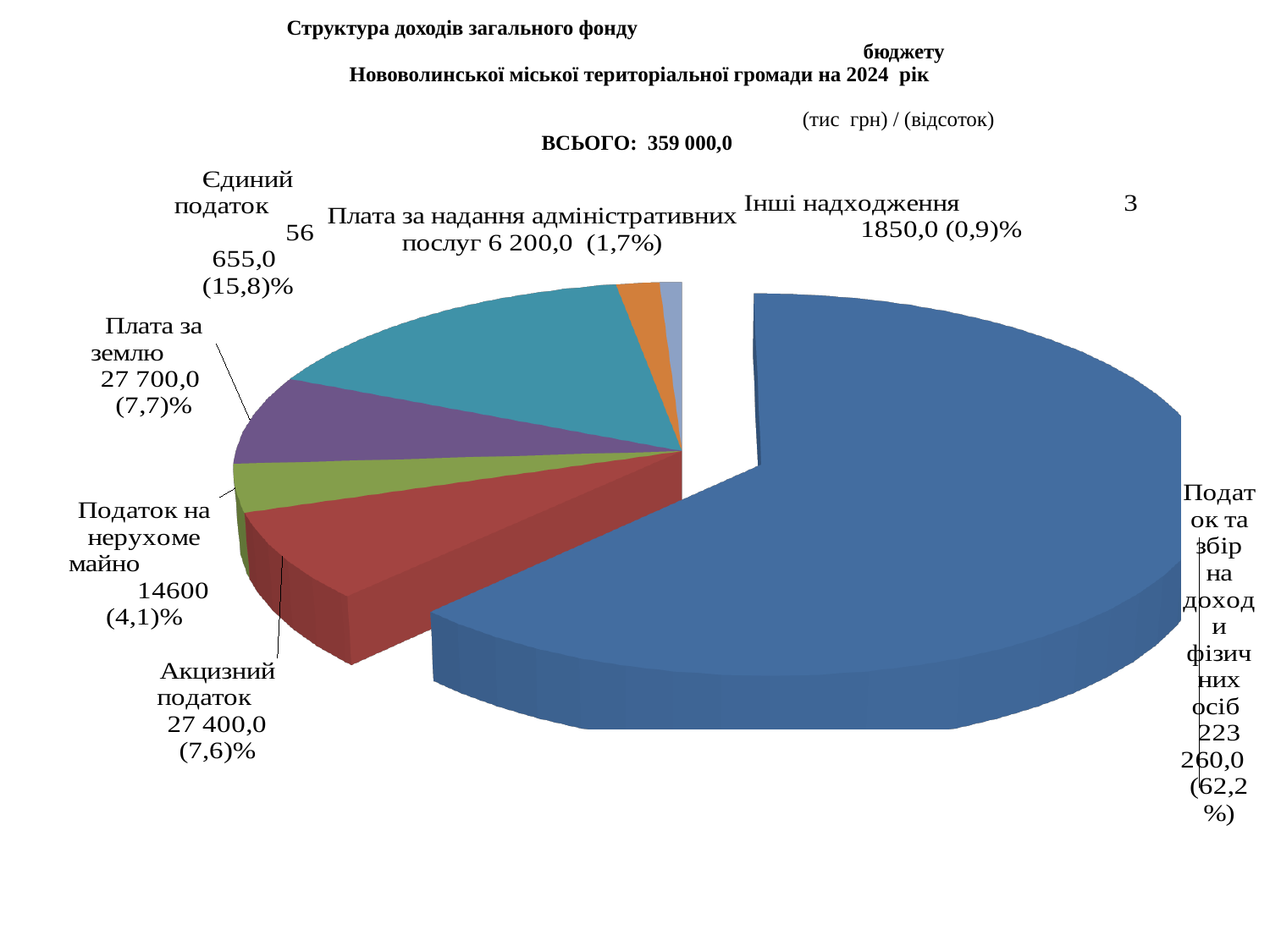

| Структура доходів загального фонду бюджету Нововолинської міської територіальної громади на 2024 рік |  |  |  |  |  |  |  |  |  |  |  |  |  |  |  |  |  |  |
| --- | --- | --- | --- | --- | --- | --- | --- | --- | --- | --- | --- | --- | --- | --- | --- | --- | --- | --- |
|  |  |  |  |  |  |  |  |  |  |  |  |  |  |  |  |  |  |  |
| (тис грн) / (відсоток) |  |  |  |  |  |  |  |  |  |  |  |  |  |  |  |  |  |  |
| ВСЬОГО: 359 000,0 |  |  |  |  |  |  |  |  |  |  |  |  |  |  |  |  |  |  |
|  |  |  |  |  |  |  |  |  |  |  |  |  |  |  |  |  |  |  |
|  |  |  |  |  |  |  |  |  |  |  |  |  |  |  |  |  |  |  |
|  |  |  |  |  |  |  |  |  |  |  |  |  |  |  |  |  |  |  |
|  |  |  |  |  |  |  |  |  |  |  |  |  |  |  |  |  |  |  |
|  |  |  |  |  |  |  |  |  |  |  |  |  |  |  |  |  |  |  |
|  |  |  |  |  |  |  |  |  |  |  |  |  |  |  |  |  |  |  |
|  |  |  |  |  |  |  |  |  |  |  |  |  |  |  |  |  |  |  |
|  |  |  |  |  |  |  |  |  |  |  |  |  |  |  |  |  |  |  |
|  |  |  |  |  |  |  |  |  |  |  |  |  |  |  |  |  |  |  |
|  |  |  |  |  |  |  |  |  |  |  |  |  |  |  |  |  |  |  |
|  |  |  |  |  |  |  |  |  |  |  |  |  |  |  |  |  |  |  |
|  |  |  |  |  |  |  |  |  |  |  |  |  |  |  |  |  |  |  |
|  |  |  |  |  |  |  |  |  |  |  |  |  |  |  |  |  |  |  |
|  |  |  |  |  |  |  |  |  |  |  |  |  |  |  |  |  |  |  |
|  |  |  |  |  |  |  |  |  |  |  |  |  |  |  |  |  |  |  |
|  |  |  |  |  |  |  |  |  |  |  |  |  |  |  |  |  |  |  |
|  |  |  |  |  |  |  |  |  |  |  |  |  |  |  |  |  |  |  |
|  |  |  |  |  |  |  |  |  |  |  |  |  |  |  |  |  |  |  |
|  |  |  |  |  |  |  |  |  |  |  |  |  |  |  |  |  |  |  |
|  |  |  |  |  |  |  |  |  |  |  |  |  |  |  |  |  |  |  |
|  |  |  |  |  |  |  |  |  |  |  |  |  |  |  |  |  |  |  |
|  |  |  |  |  |  |  |  |  |  |  |  |  |  |  |  |  |  |  |
|  |  |  |  |  |  |  |  |  |  |  |  |  |  |  |  |  |  |  |
|  |  |  |  |  |  |  |  |  |  |  |  |  |  |  |  |  |  |  |
|  |  |  |  |  |  |  |  |  |  |  |  |  |  |  |  |  |  |  |
|  |  |  |  |  |  |  |  |  |  |  |  |  |  |  |  |  |  |  |
|  |  |  |  |  |  |  |  |  |  |  |  |  |  |  |  |  |  |  |
|  |  |  |  |  |  |  |  |  |  |  |  |  |  |  |  |  |  |  |
|  |  |  |  |  |  |  |  |  |  |  |  |  |  |  |  |  |  |  |
|  |  |  |  |  |  |  |  |  |  |  |  |  |  |  |  |  |  |  |
|  |  |  |  |  |  |  |  |  |  |  |  |  |  |  |  |  |  |  |
|  |  |  |  |  |  |  |  |  |  |  |  |  |  |  |  |  |  |  |
|  |  |  |  |  |  |  |  |  |  |  |  |  |  |  |  |  |  |  |
|  |  |  |  |  |  |  |  |  |  |  |  |  |  |  |  |  |  |  |
|  |  |  |  |  |  |  |  |  |  |  |  |  |  |  |  |  |  |  |
|  |  |  |  |  |  |  |  |  |  |  |  |  |  |  |  |  |  |  |
|  |  |  |  |  |  |  |  |  |  |  |  |  |  |  |  |  |  |  |
|  |  |  |  |  |  |  |  |  |  |  |  |  |  |  |  |  |  |  |
|  |  |  |  |  |  |  |  |  |  |  |  |  |  |  |  |  |  |  |
|  |  |  |  |  |  |  |  |  |  |  |  |  |  |  |  |  |  |  |
|  |  |  |  |  |  |  |  |  |  |  |  |  |  |  |  |  |  |  |
|  |  |  |  |  |  |  |  |  |  |  |  |  |  |  |  |  |  |  |

[unsupported chart]